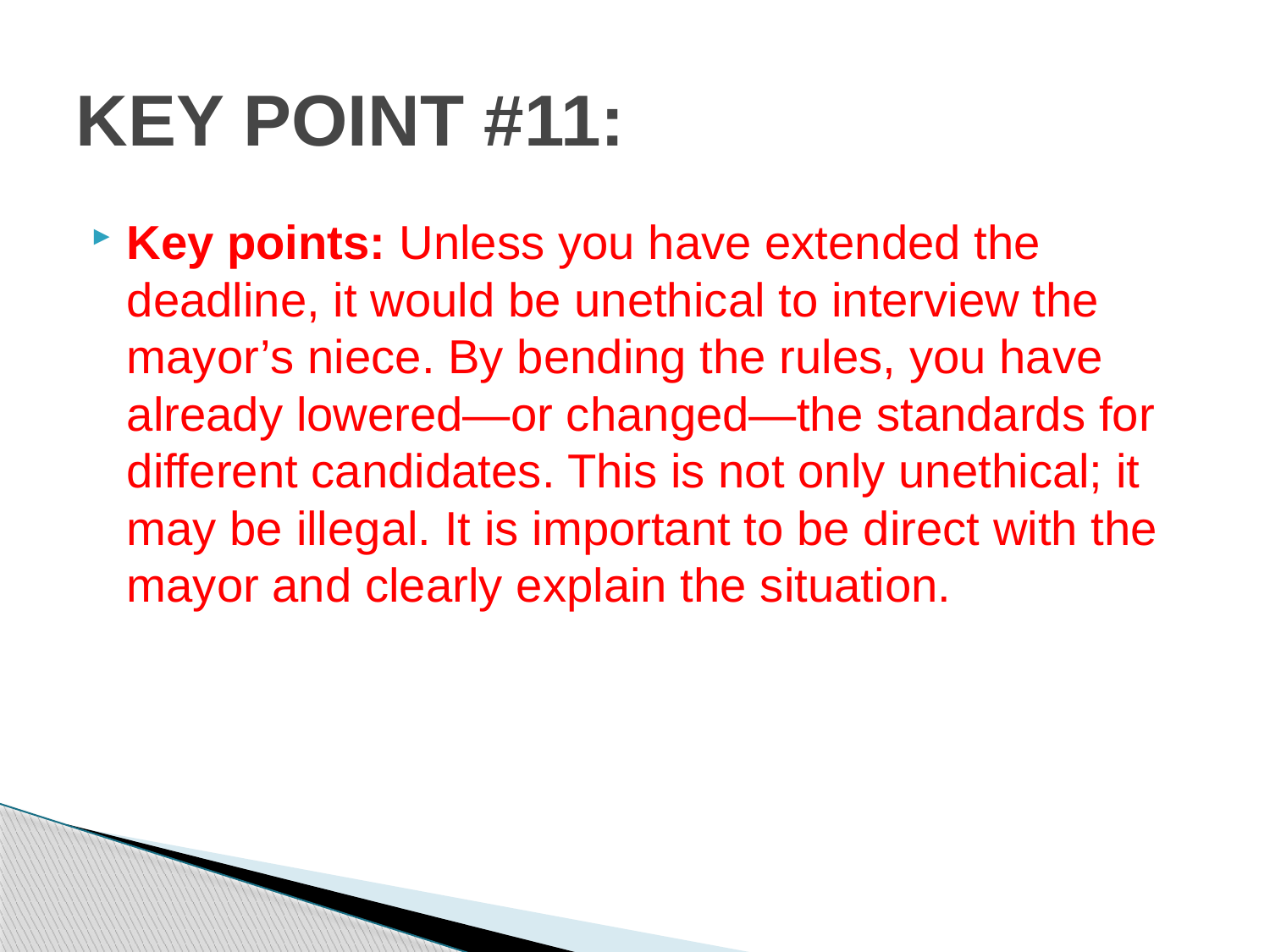

# KEY POINT #11:
Key points: Unless you have extended the deadline, it would be unethical to interview the mayor’s niece. By bending the rules, you have already lowered—or changed—the standards for different candidates. This is not only unethical; it may be illegal. It is important to be direct with the mayor and clearly explain the situation.